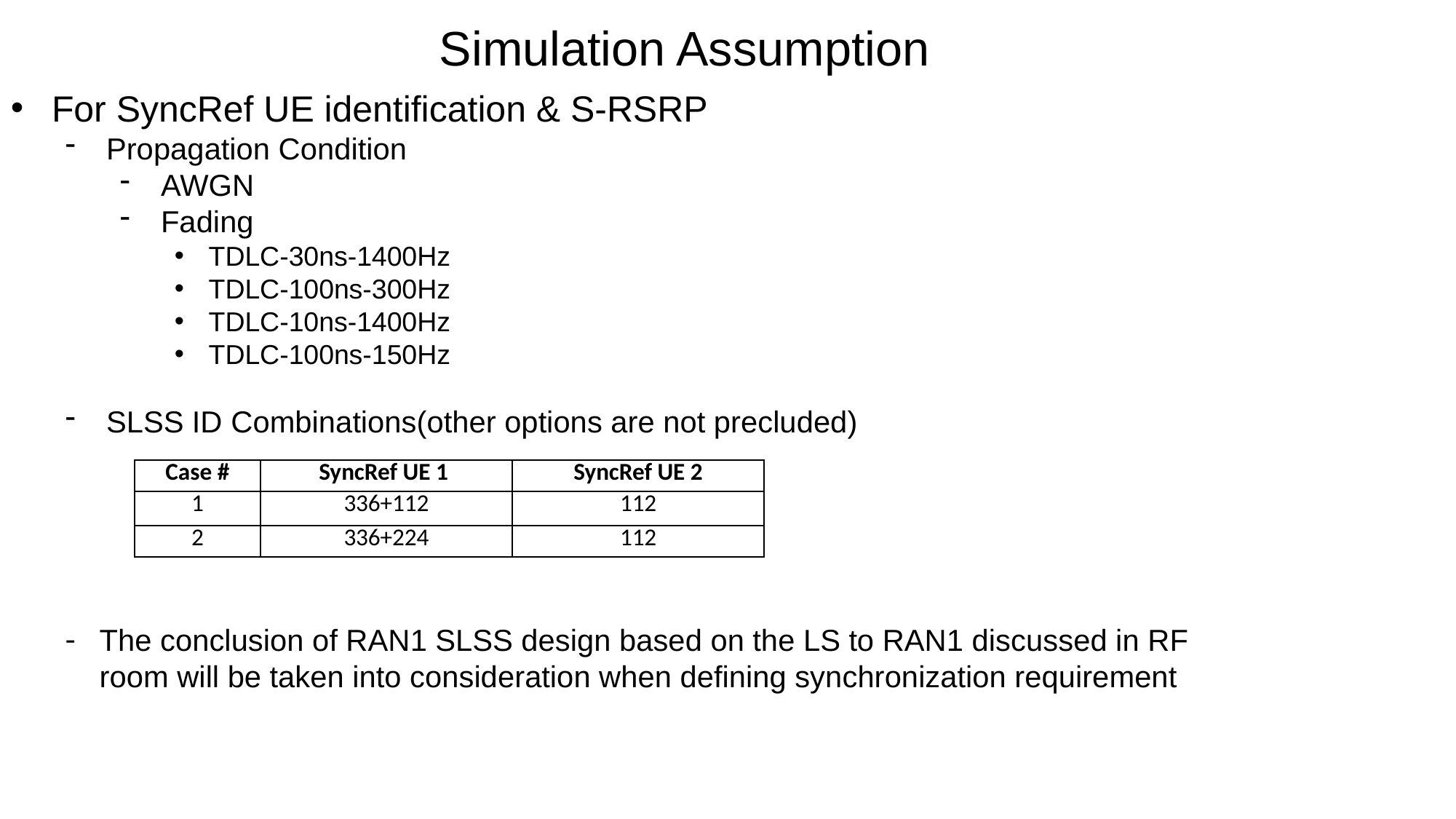

Simulation Assumption
For SyncRef UE identification & S-RSRP
Propagation Condition
AWGN
Fading
TDLC-30ns-1400Hz
TDLC-100ns-300Hz
TDLC-10ns-1400Hz
TDLC-100ns-150Hz

SLSS ID Combinations(other options are not precluded)

The conclusion of RAN1 SLSS design based on the LS to RAN1 discussed in RF room will be taken into consideration when defining synchronization requirement

| Case # | SyncRef UE 1 | SyncRef UE 2 |
| --- | --- | --- |
| 1 | 336+112 | 112 |
| 2 | 336+224 | 112 |